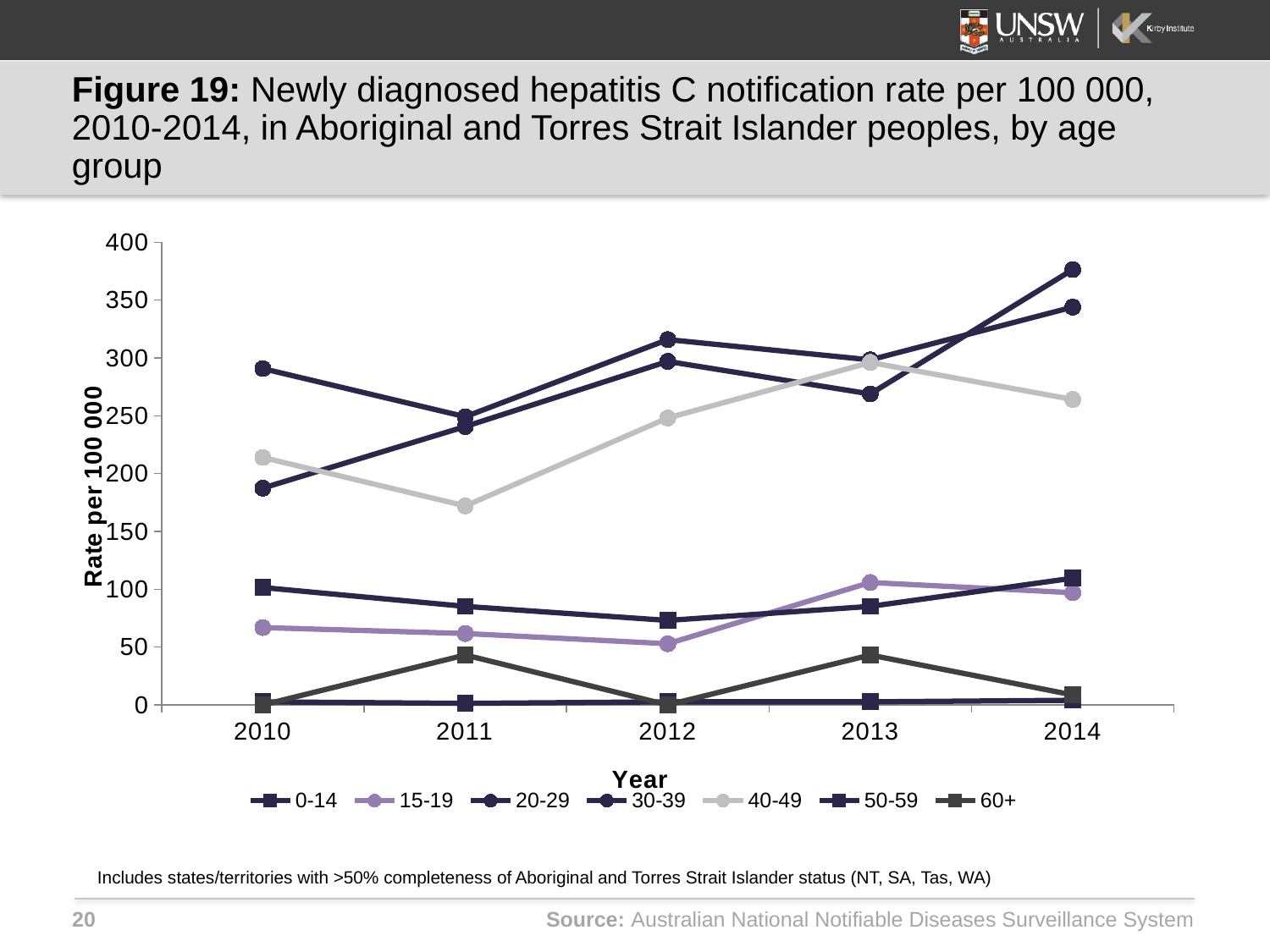

# Figure 19: Newly diagnosed hepatitis C notification rate per 100 000, 2010-2014, in Aboriginal and Torres Strait Islander peoples, by age group

### Chart

| Category | 0-14 | 15-19 | 20-29 | 30-39 | 40-49 | 50-59 | 60+ |
|---|---|---|---|---|---|---|---|
| 2010 | 2.658443 | 66.87472 | 187.4785 | 290.7893 | 213.9565 | 101.4585 | 0.0 |
| 2011 | 1.33076 | 61.72839 | 240.7047 | 249.2015 | 172.0619 | 85.19961 | 43.15553 |
| 2012 | 2.661521 | 52.91005 | 297.0399 | 315.8892 | 248.0893 | 73.02824 | 0.0 |
| 2013 | 2.661521 | 105.8201 | 268.8723 | 298.3398 | 296.1066 | 85.19961 | 43.15553 |
| 2014 | 3.992282 | 97.00176 | 376.4212 | 343.9683 | 264.0951 | 109.5424 | 8.631106 |
Includes states/territories with >50% completeness of Aboriginal and Torres Strait Islander status (NT, SA, Tas, WA)
Source: Australian National Notifiable Diseases Surveillance System
20